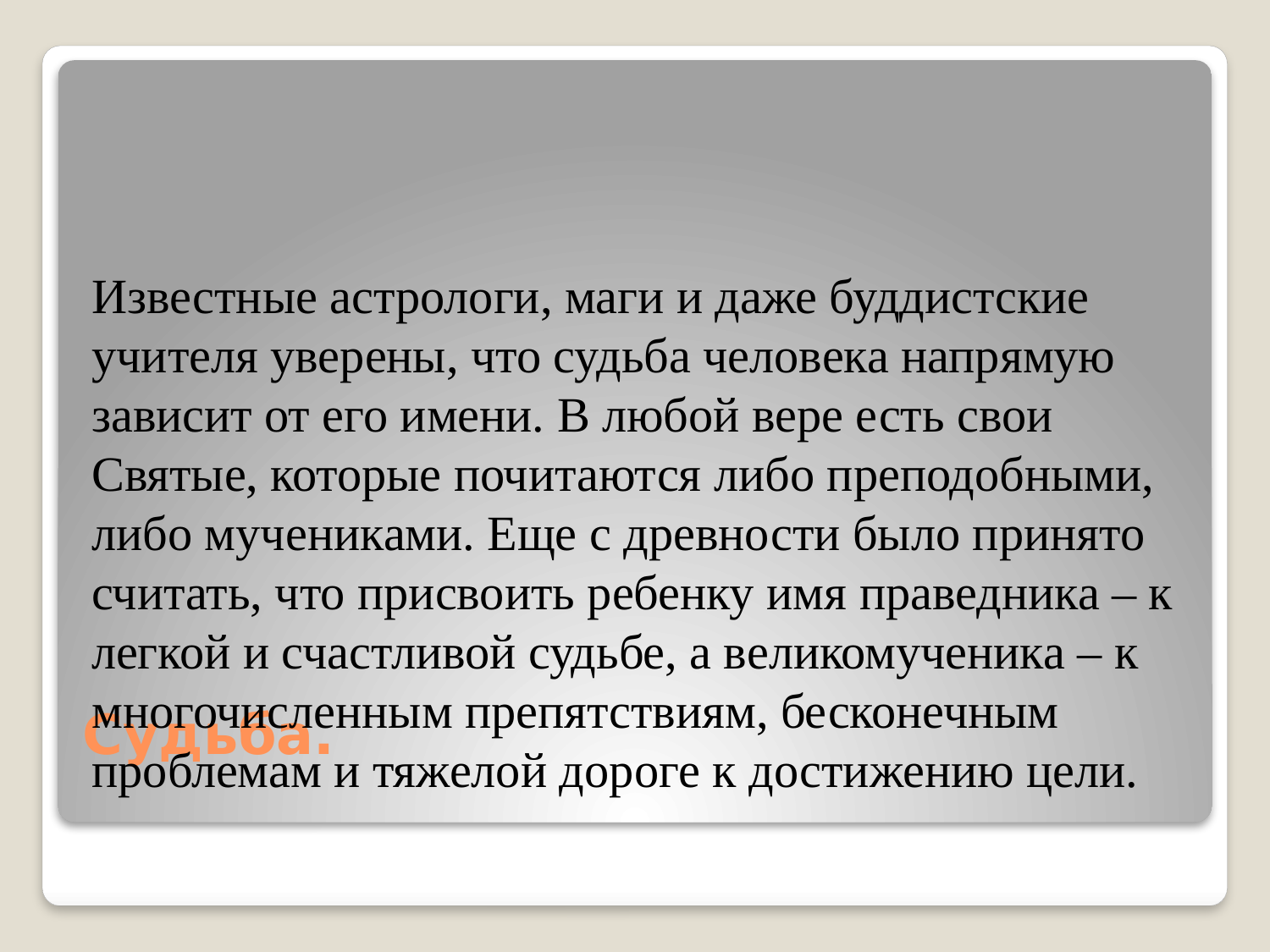

Известные астрологи, маги и даже буддистские учителя уверены, что судьба человека напрямую зависит от его имени. В любой вере есть свои Святые, которые почитаются либо преподобными, либо мучениками. Еще с древности было принято считать, что присвоить ребенку имя праведника – к легкой и счастливой судьбе, а великомученика – к многочисленным препятствиям, бесконечным проблемам и тяжелой дороге к достижению цели.
# Судьба.